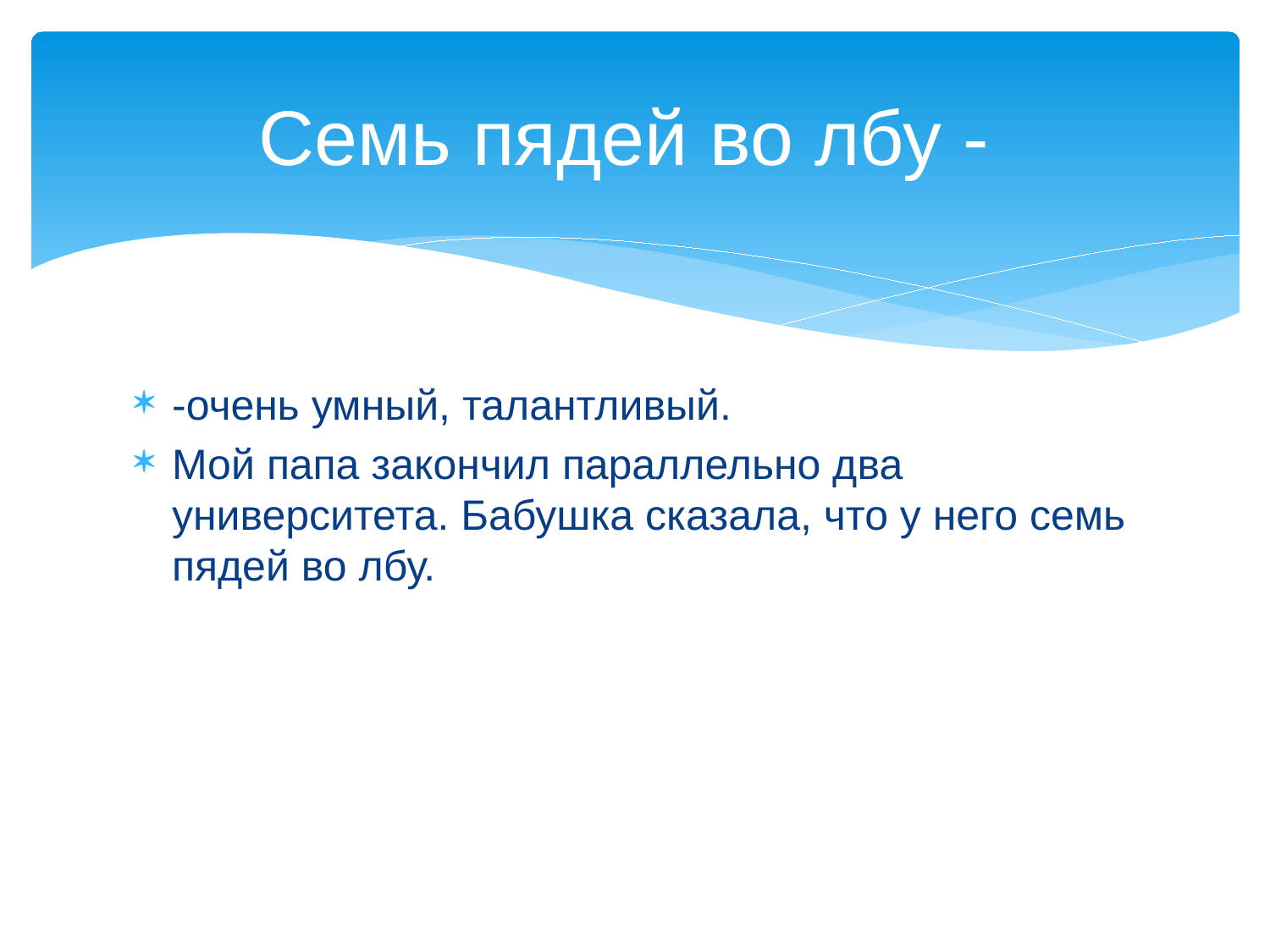

# Семь пядей во лбу -
-очень умный, талантливый.
Мой папа закончил параллельно два университета. Бабушка сказала, что у него семь пядей во лбу.